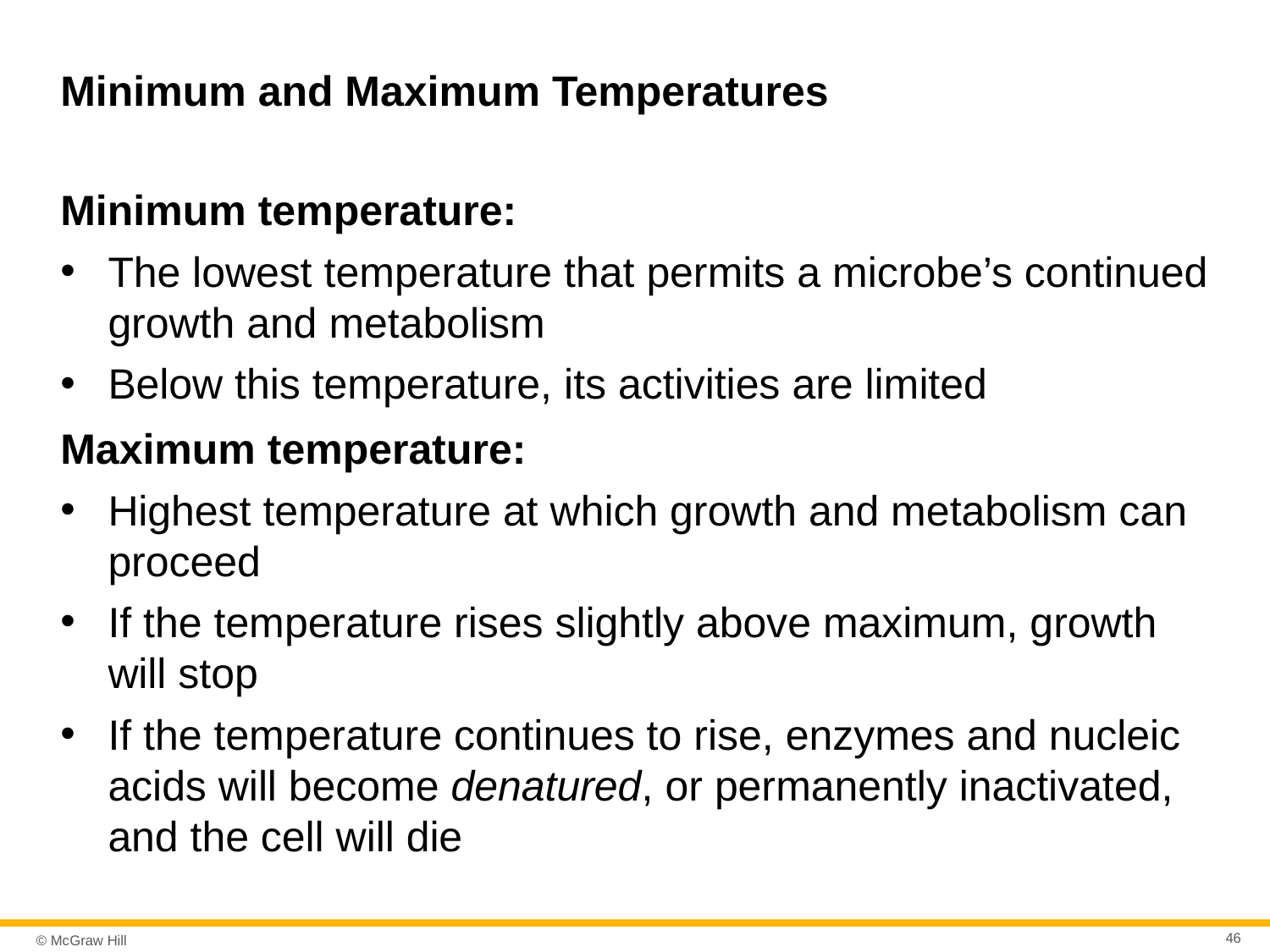

# Minimum and Maximum Temperatures
Minimum temperature:
The lowest temperature that permits a microbe’s continued growth and metabolism
Below this temperature, its activities are limited
Maximum temperature:
Highest temperature at which growth and metabolism can proceed
If the temperature rises slightly above maximum, growth will stop
If the temperature continues to rise, enzymes and nucleic acids will become denatured, or permanently inactivated, and the cell will die